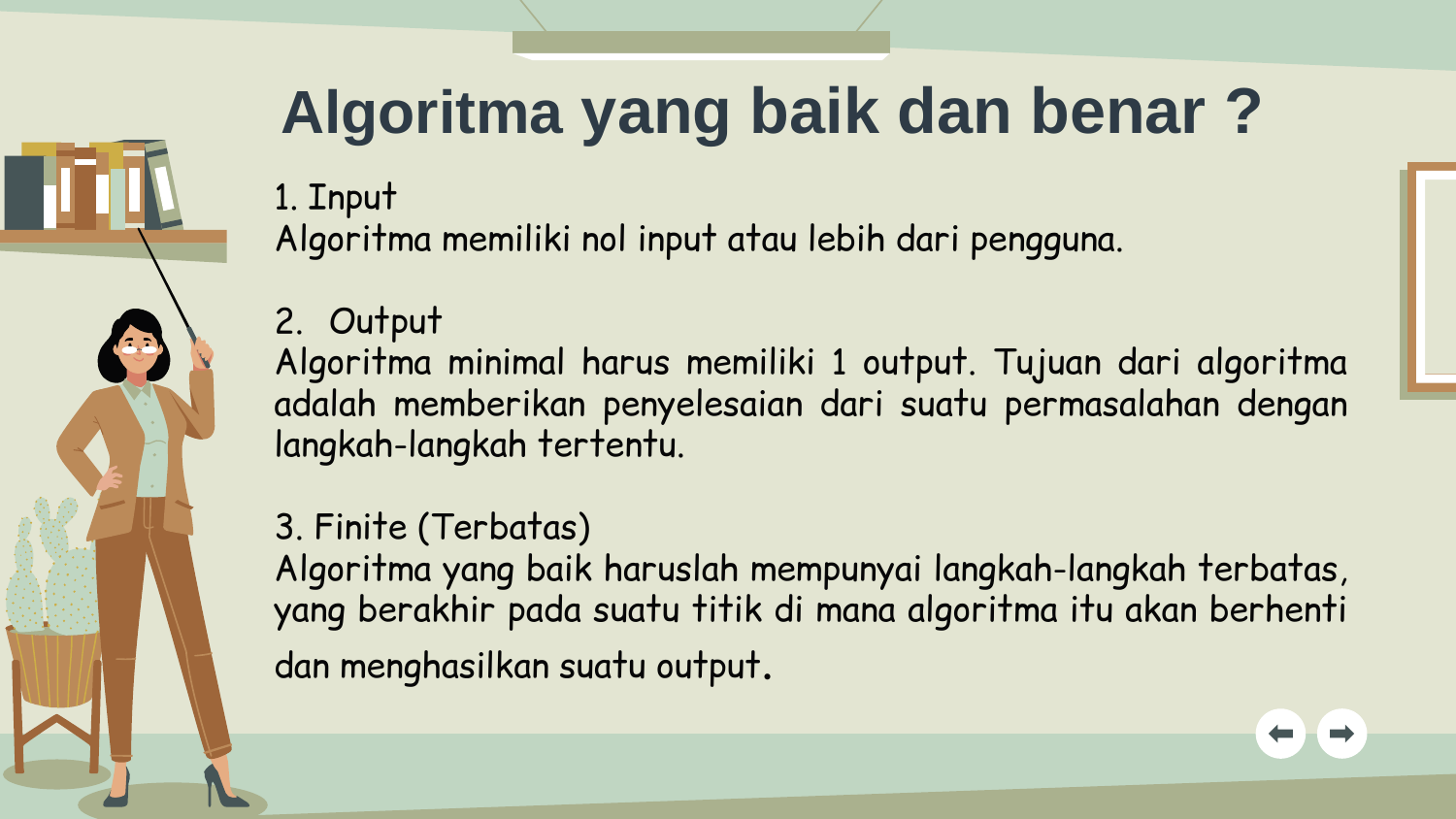

Algoritma yang baik dan benar ?

1. Input
Algoritma memiliki nol input atau lebih dari pengguna.

Output
Algoritma minimal harus memiliki 1 output. Tujuan dari algoritma adalah memberikan penyelesaian dari suatu permasalahan dengan langkah-langkah tertentu.

3. Finite (Terbatas)
Algoritma yang baik haruslah mempunyai langkah-langkah terbatas, yang berakhir pada suatu titik di mana algoritma itu akan berhenti dan menghasilkan suatu output.